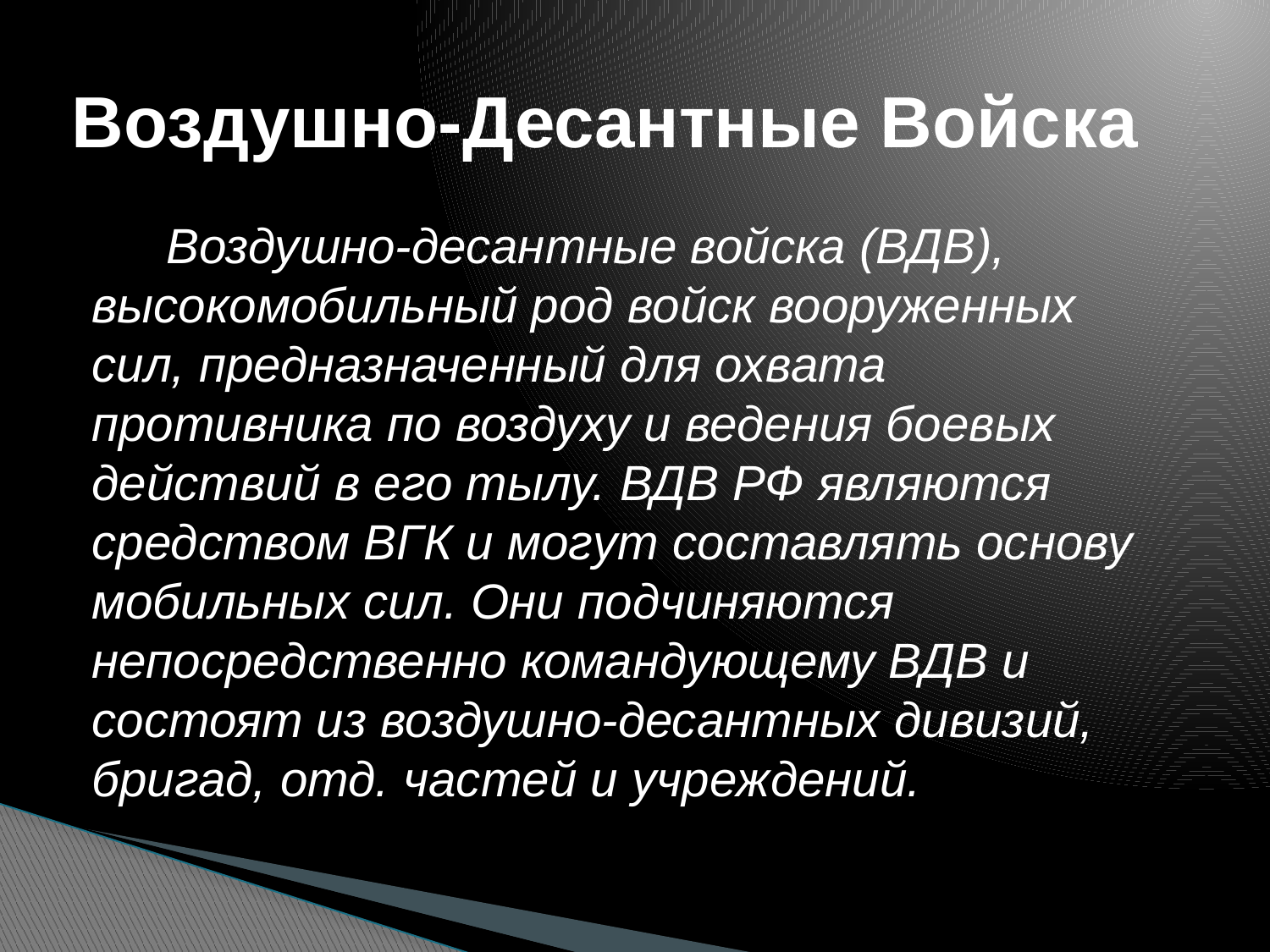

# Воздушно-Десантные Войска
Воздушно-десантные войска (ВДВ), высокомобильный род войск вооруженных сил, предназначенный для охвата противника по воздуху и ведения боевых действий в его тылу. ВДВ РФ являются средством ВГК и могут составлять основу мобильных сил. Они подчиняются непосредственно командующему ВДВ и состоят из воздушно-десантных дивизий, бригад, отд. частей и учреждений.